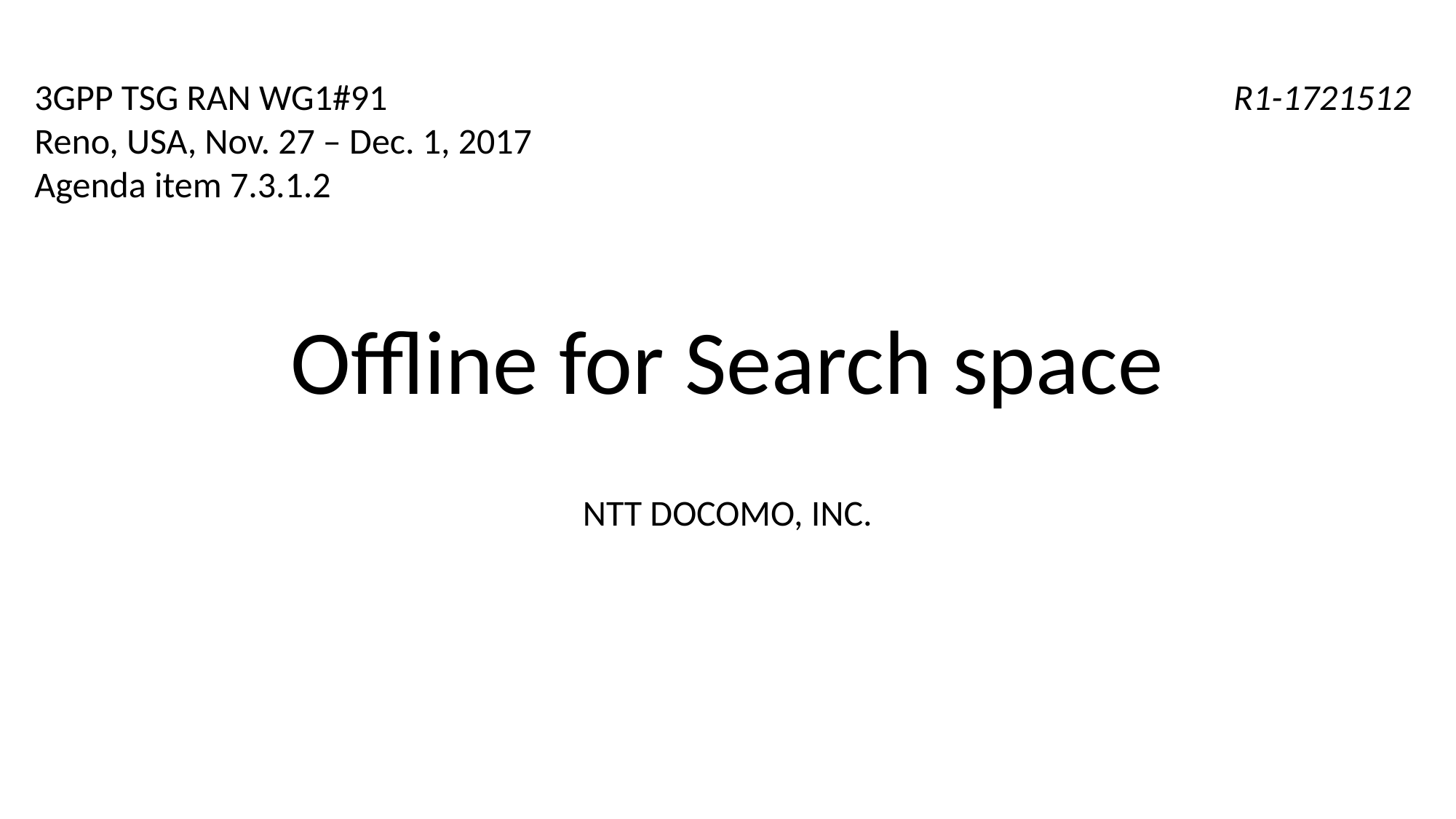

3GPP TSG RAN WG1#91
Reno, USA, Nov. 27 – Dec. 1, 2017
Agenda item 7.3.1.2
R1-1721512
# Offline for Search space

NTT DOCOMO, INC.